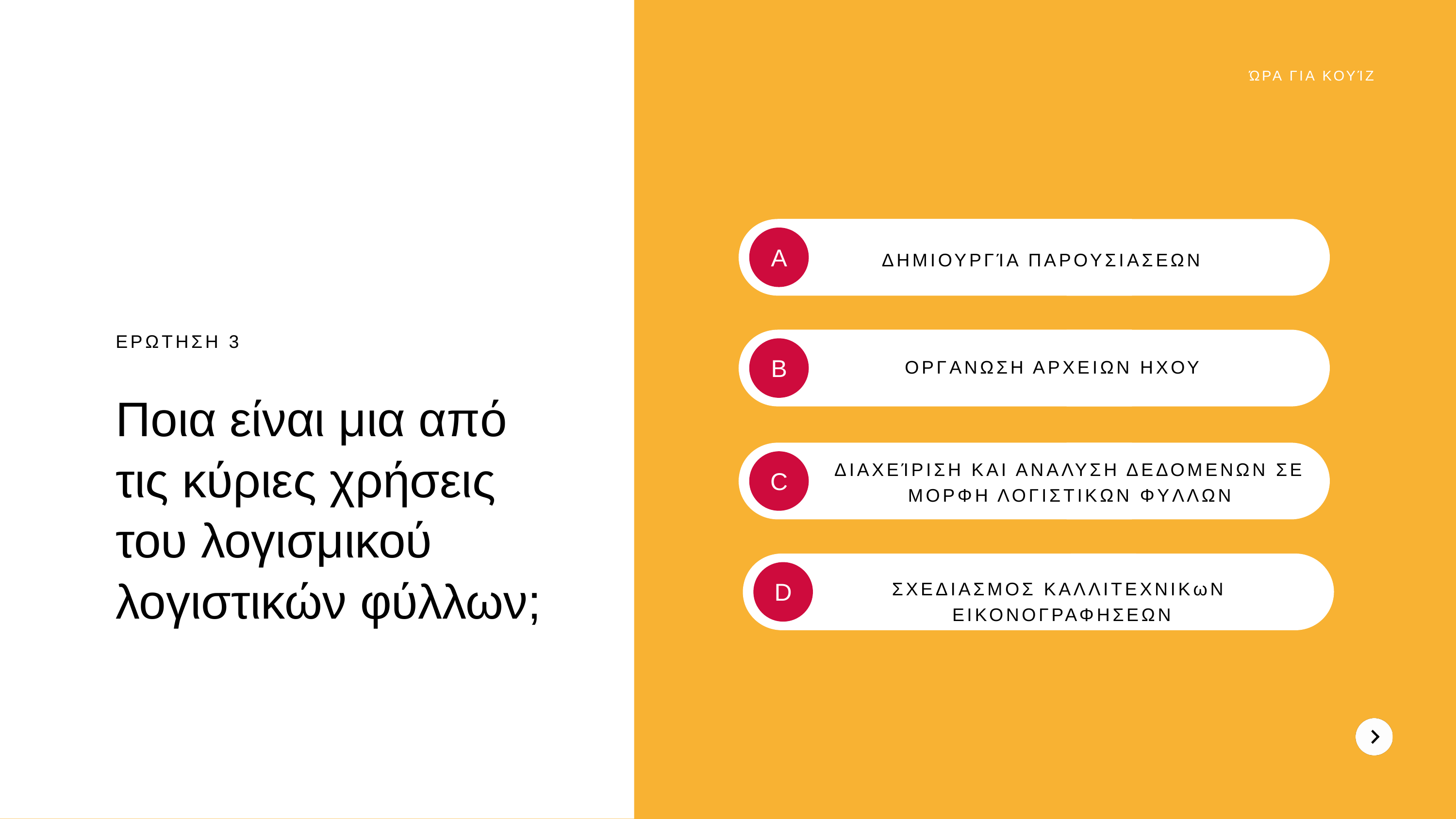

ΏΡΑ ΓΙΑ ΚΟΥΊΖ

A
ΔΗΜΙΟΥΡΓΊΑ ΠΑΡΟΥΣΙΑΣΕΩΝ

ΕΡΩΤΗΣΗ 3
Ποια είναι μια από τις κύριες χρήσεις του λογισμικού λογιστικών φύλλων;

B
ΟΡΓΑΝΩΣΗ ΑΡΧΕΙΩΝ ΗΧΟΥ

ΔΙΑΧΕΊΡΙΣΗ ΚΑΙ ΑΝΑΛΥΣΗ ΔΕΔΟΜΕΝΩΝ ΣΕ ΜΟΡΦΗ ΛΟΓΙΣΤΙΚΩΝ ΦΥΛΛΩΝ
C

D
ΣΧΕΔΙΑΣΜΟΣ ΚΑΛΛΙΤΕΧΝΙΚωΝ
ΕΙΚΟΝΟΓΡΑΦΗΣΕΩΝ